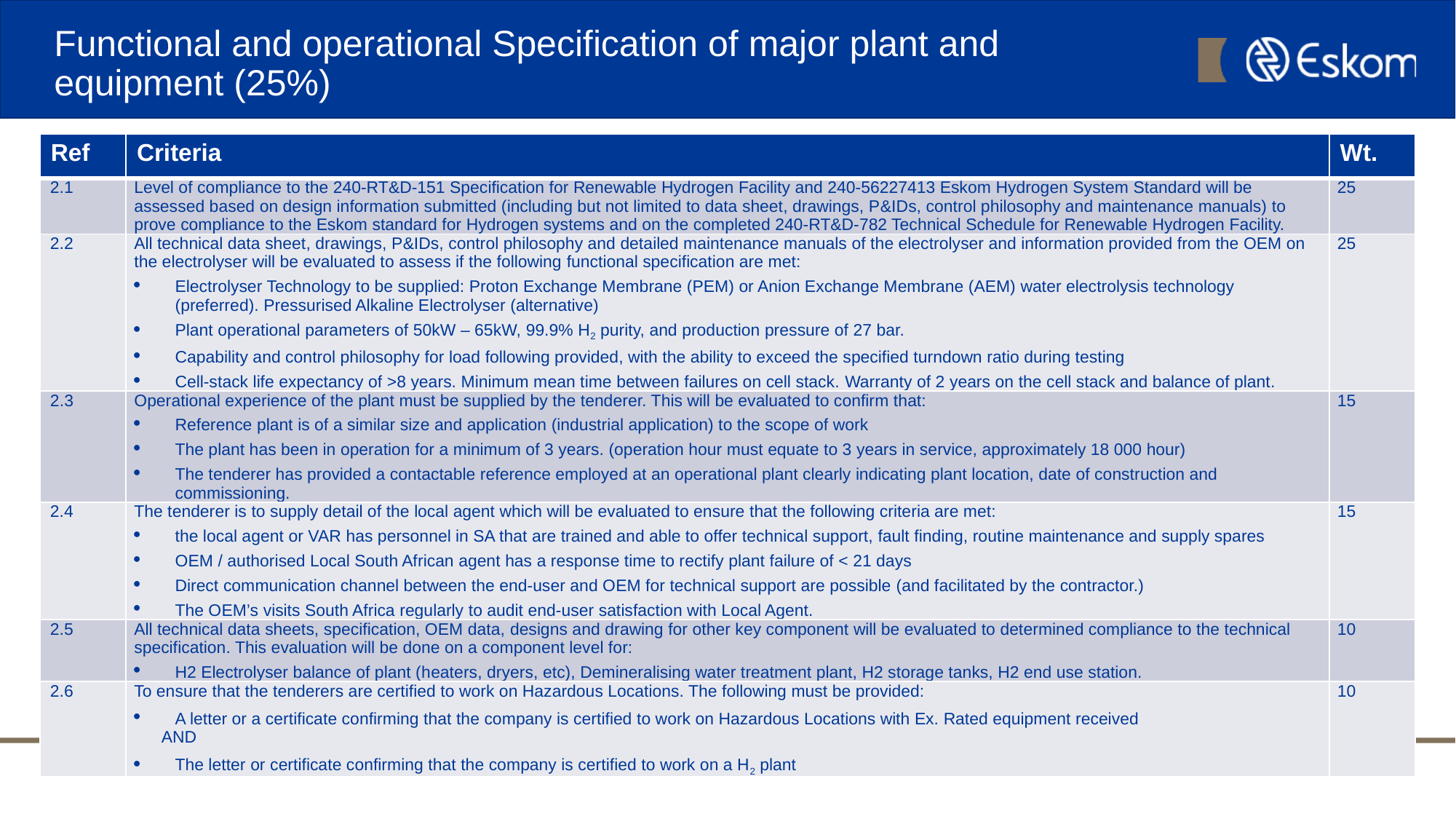

# Functional and operational Specification of major plant and equipment (25%)
| Ref | Criteria | Wt. |
| --- | --- | --- |
| 2.1 | Level of compliance to the 240-RT&D-151 Specification for Renewable Hydrogen Facility and 240-56227413 Eskom Hydrogen System Standard will be assessed based on design information submitted (including but not limited to data sheet, drawings, P&IDs, control philosophy and maintenance manuals) to prove compliance to the Eskom standard for Hydrogen systems and on the completed 240-RT&D-782 Technical Schedule for Renewable Hydrogen Facility. | 25 |
| 2.2 | All technical data sheet, drawings, P&IDs, control philosophy and detailed maintenance manuals of the electrolyser and information provided from the OEM on the electrolyser will be evaluated to assess if the following functional specification are met: Electrolyser Technology to be supplied: Proton Exchange Membrane (PEM) or Anion Exchange Membrane (AEM) water electrolysis technology (preferred). Pressurised Alkaline Electrolyser (alternative) Plant operational parameters of 50kW – 65kW, 99.9% H2 purity, and production pressure of 27 bar. Capability and control philosophy for load following provided, with the ability to exceed the specified turndown ratio during testing Cell-stack life expectancy of >8 years. Minimum mean time between failures on cell stack. Warranty of 2 years on the cell stack and balance of plant. | 25 |
| 2.3 | Operational experience of the plant must be supplied by the tenderer. This will be evaluated to confirm that: Reference plant is of a similar size and application (industrial application) to the scope of work The plant has been in operation for a minimum of 3 years. (operation hour must equate to 3 years in service, approximately 18 000 hour) The tenderer has provided a contactable reference employed at an operational plant clearly indicating plant location, date of construction and commissioning. | 15 |
| 2.4 | The tenderer is to supply detail of the local agent which will be evaluated to ensure that the following criteria are met: the local agent or VAR has personnel in SA that are trained and able to offer technical support, fault finding, routine maintenance and supply spares OEM / authorised Local South African agent has a response time to rectify plant failure of < 21 days Direct communication channel between the end-user and OEM for technical support are possible (and facilitated by the contractor.) The OEM’s visits South Africa regularly to audit end-user satisfaction with Local Agent. | 15 |
| 2.5 | All technical data sheets, specification, OEM data, designs and drawing for other key component will be evaluated to determined compliance to the technical specification. This evaluation will be done on a component level for: H2 Electrolyser balance of plant (heaters, dryers, etc), Demineralising water treatment plant, H2 storage tanks, H2 end use station. | 10 |
| 2.6 | To ensure that the tenderers are certified to work on Hazardous Locations. The following must be provided: A letter or a certificate confirming that the company is certified to work on Hazardous Locations with Ex. Rated equipment received AND The letter or certificate confirming that the company is certified to work on a H2 plant | 10 |